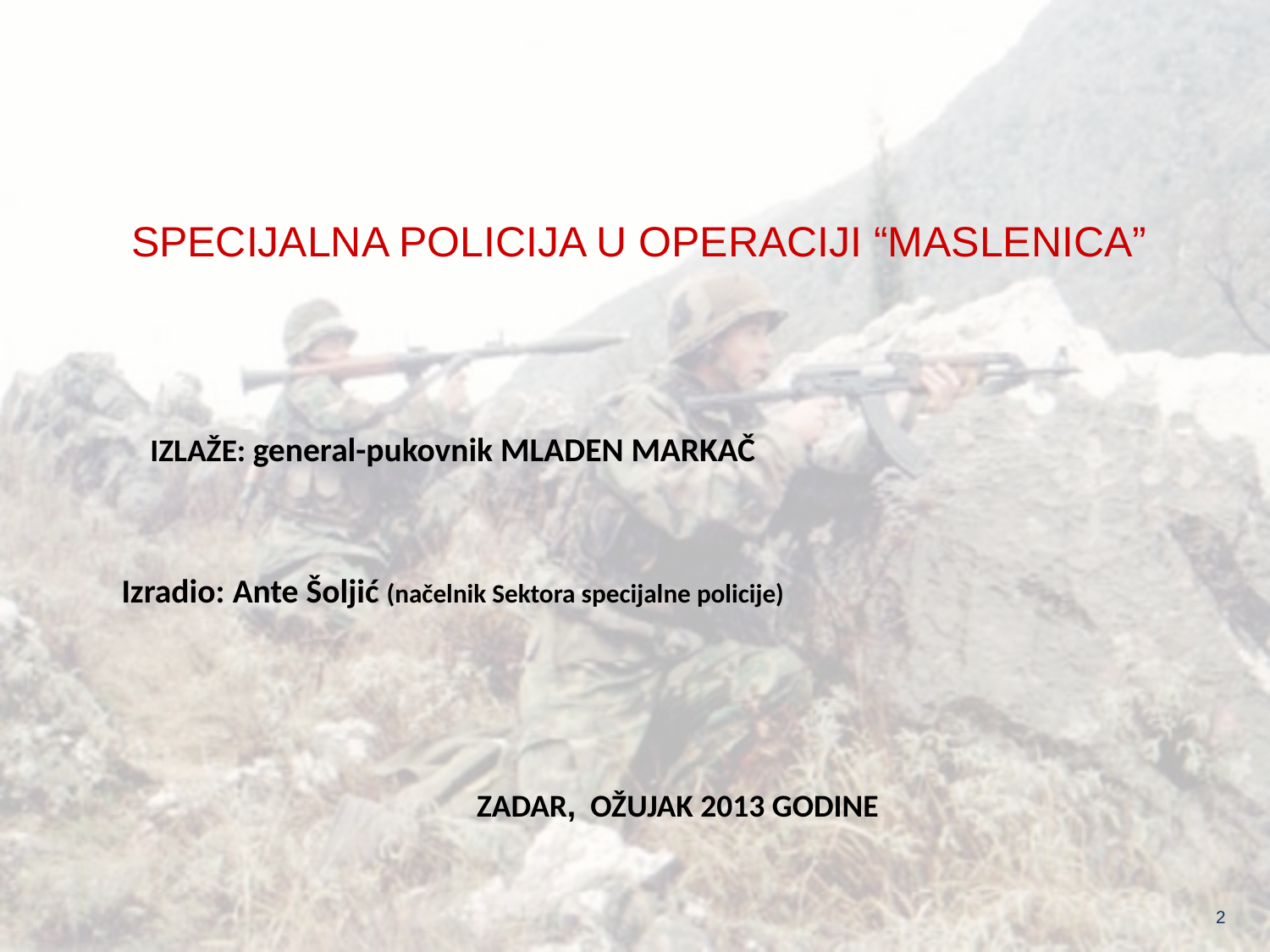

SPECIJALNA POLICIJA U OPERACIJI “MASLENICA”
IZLAŽE: general-pukovnik MLADEN MARKAČ

Izradio: Ante Šoljić (načelnik Sektora specijalne policije)
ZADAR,  OŽUJAK 2013 GODINE
2